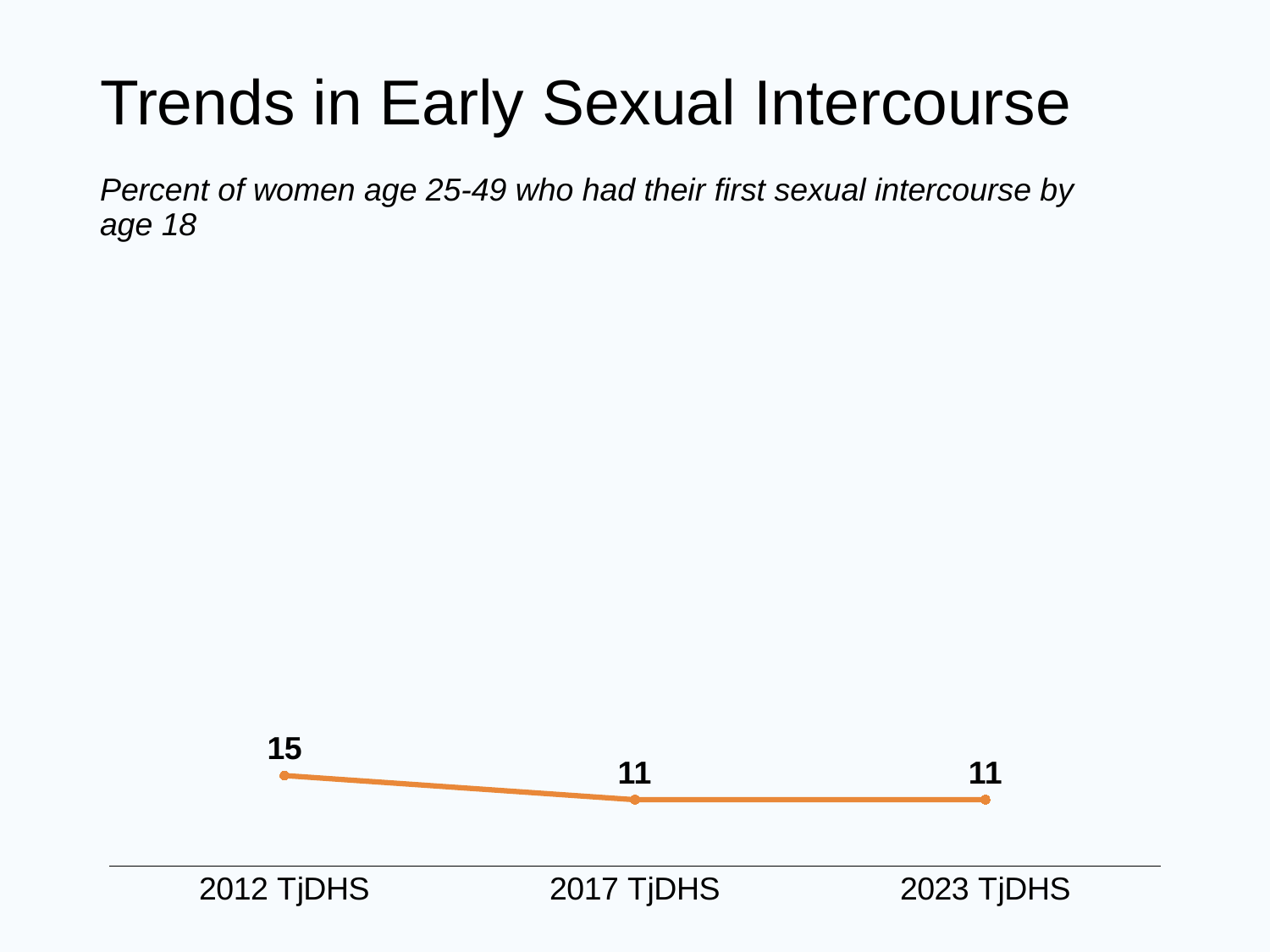

# Trends in Early Sexual Intercourse
Percent of women age 25-49 who had their first sexual intercourse by age 18

### Chart

| Category | Women |
|---|---|
| 2012 TjDHS | 15.0 |
| 2017 TjDHS | 11.0 |
| 2023 TjDHS | 11.0 |